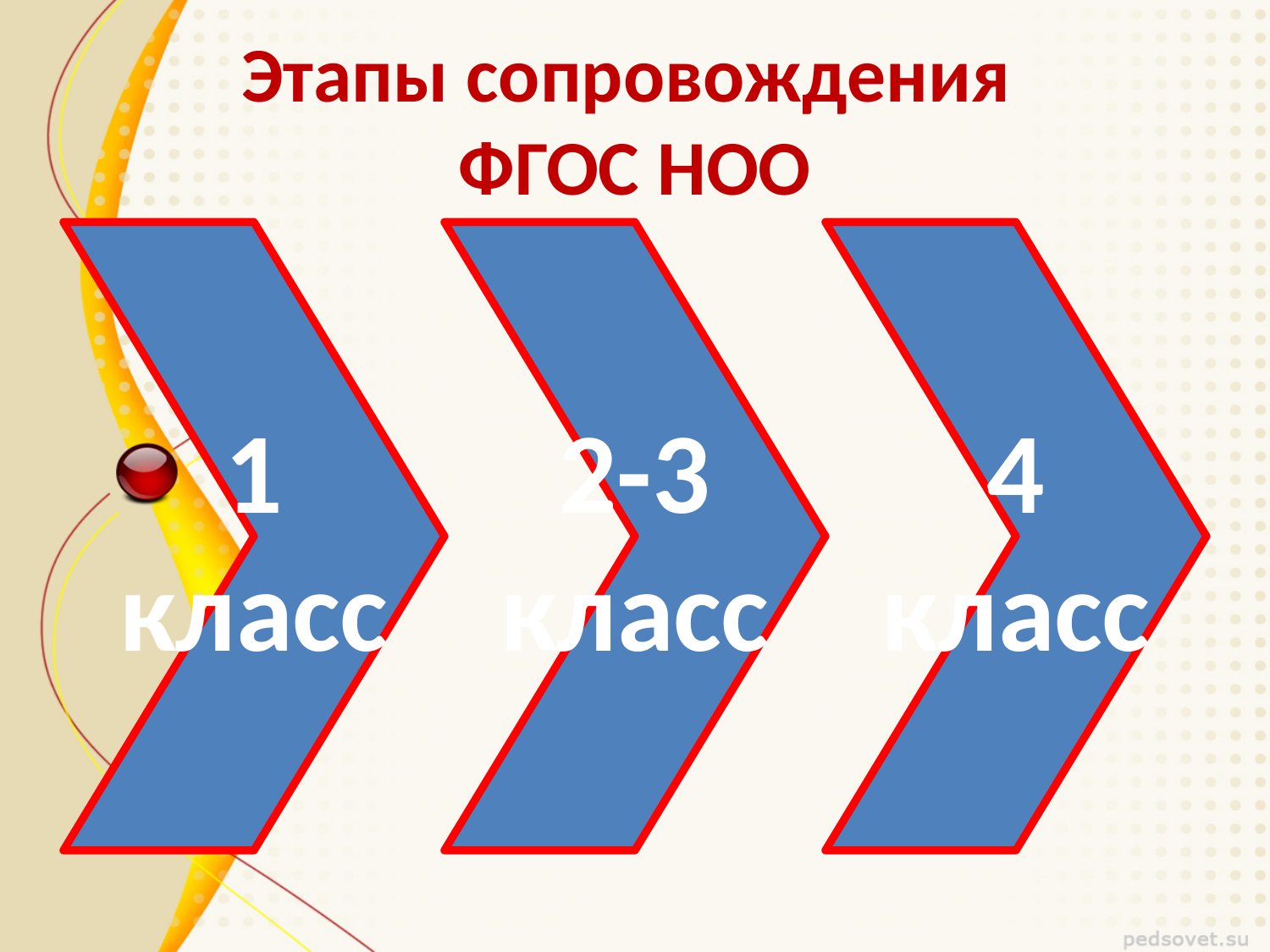

# Этапы сопровождения ФГОС НОО
4 класс